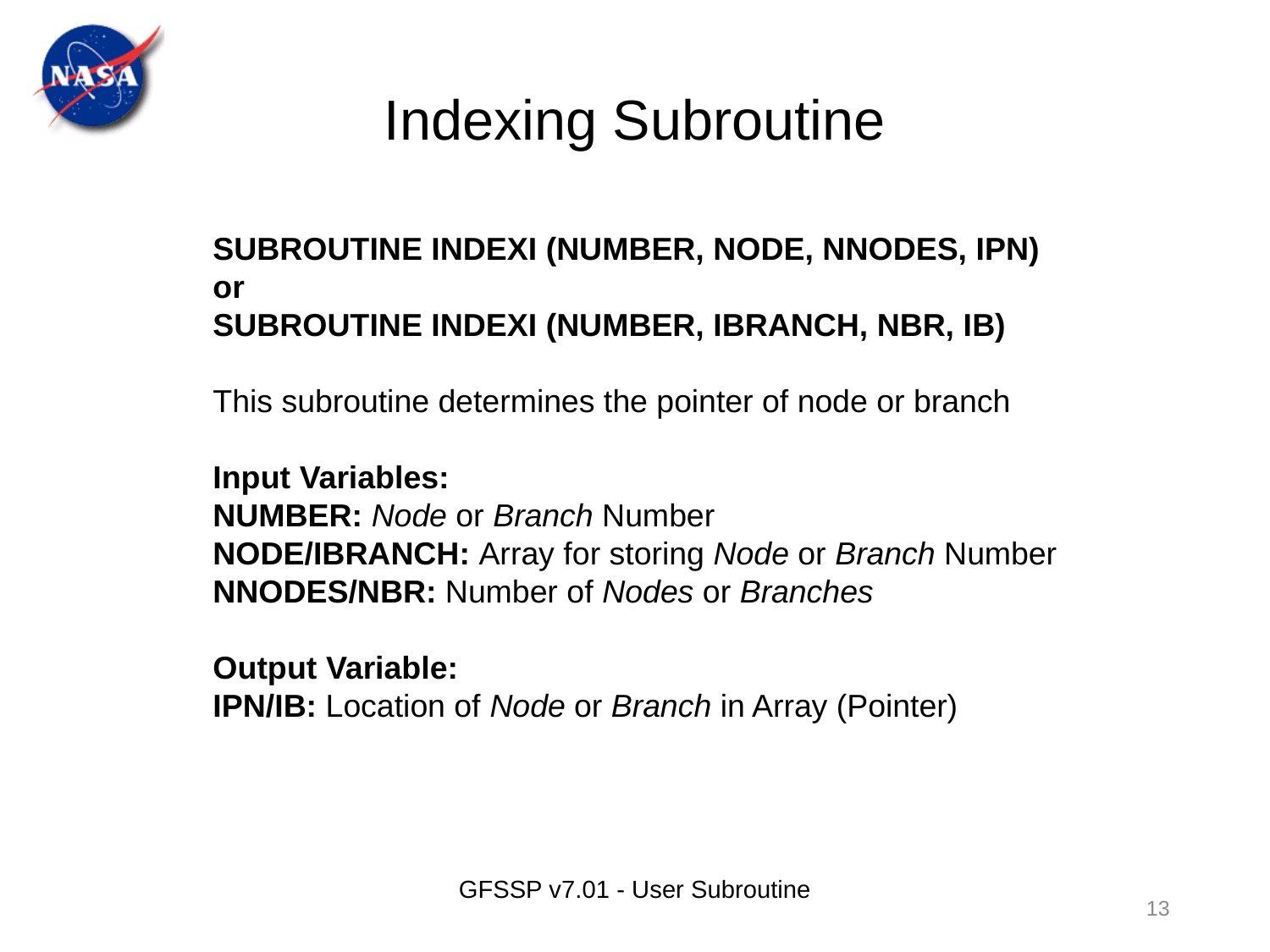

# Indexing Subroutine
SUBROUTINE INDEXI (NUMBER, NODE, NNODES, IPN)
or
SUBROUTINE INDEXI (NUMBER, IBRANCH, NBR, IB)

This subroutine determines the pointer of node or branch

Input Variables:
NUMBER: Node or Branch Number
NODE/IBRANCH: Array for storing Node or Branch Number
NNODES/NBR: Number of Nodes or Branches

Output Variable:
IPN/IB: Location of Node or Branch in Array (Pointer)
GFSSP v7.01 - User Subroutine
13